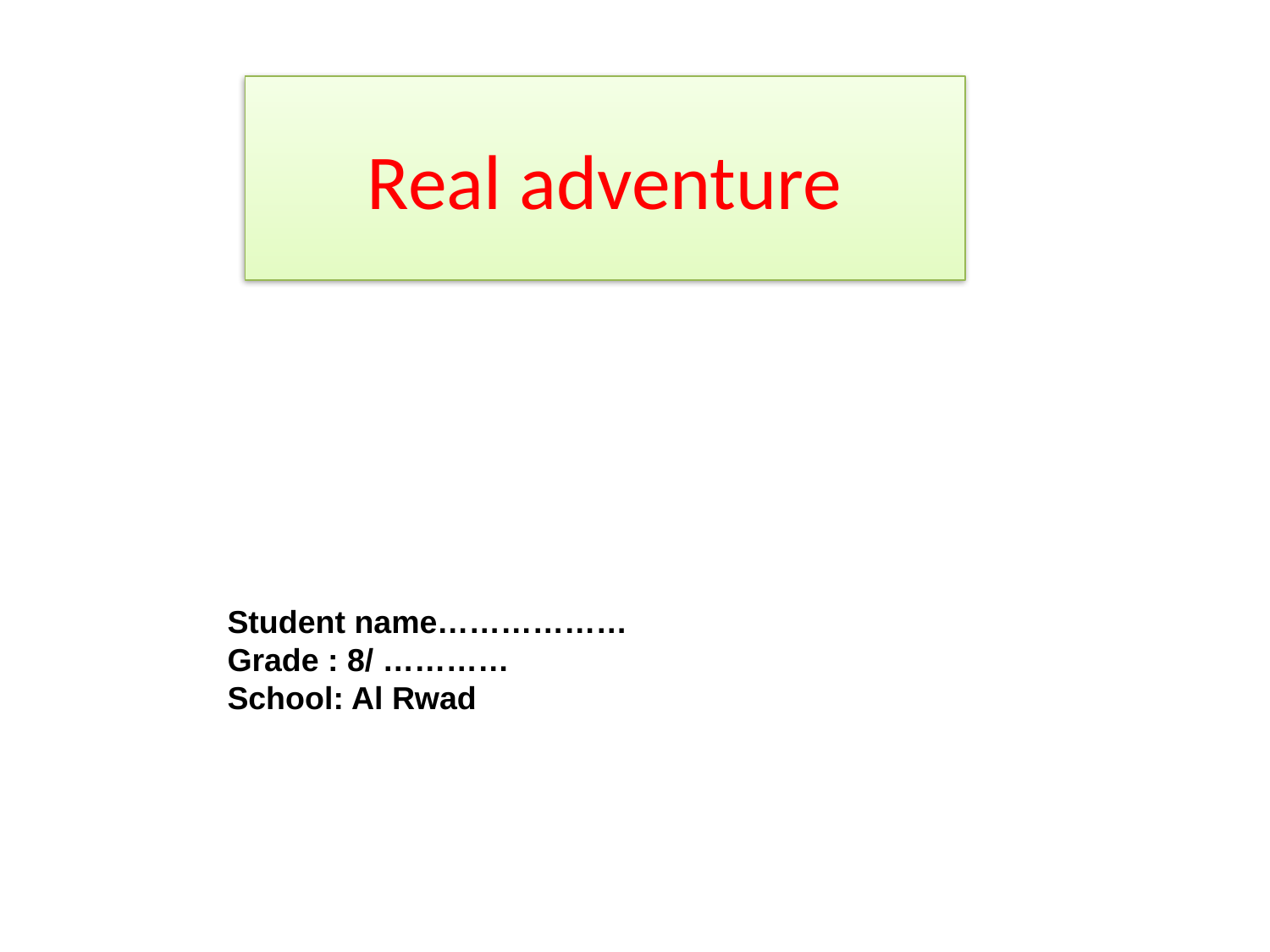

# Real adventure
Student name………………
Grade : 8/ …………
School: Al Rwad